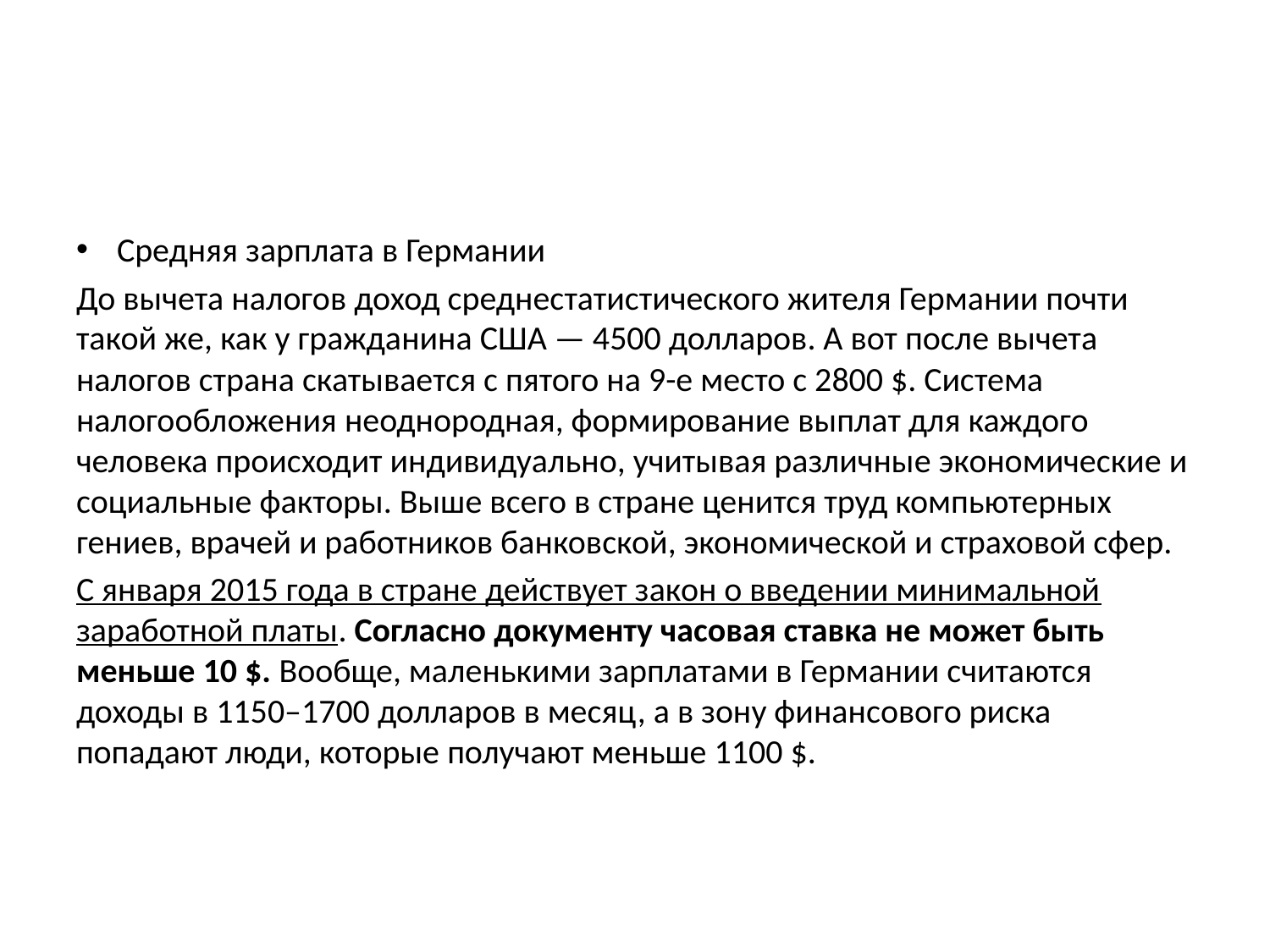

#
Средняя зарплата в Германии
До вычета налогов доход среднестатистического жителя Германии почти такой же, как у гражданина США — 4500 долларов. А вот после вычета налогов страна скатывается с пятого на 9-е место с 2800 $. Система налогообложения неоднородная, формирование выплат для каждого человека происходит индивидуально, учитывая различные экономические и социальные факторы. Выше всего в стране ценится труд компьютерных гениев, врачей и работников банковской, экономической и страховой сфер.
С января 2015 года в стране действует закон о введении минимальной заработной платы. Согласно документу часовая ставка не может быть меньше 10 $. Вообще, маленькими зарплатами в Германии считаются доходы в 1150–1700 долларов в месяц, а в зону финансового риска попадают люди, которые получают меньше 1100 $.